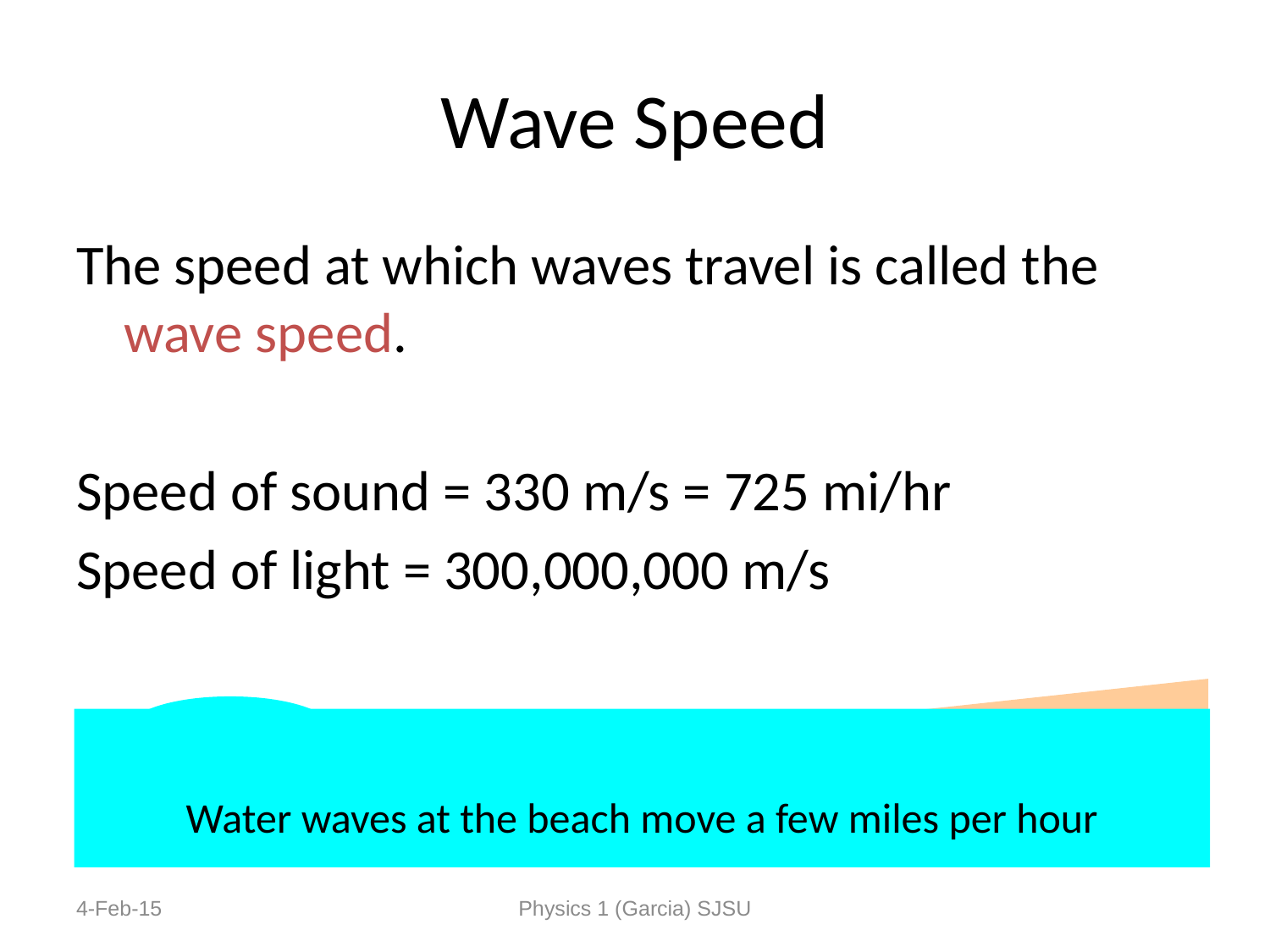

# Wave Speed
The speed at which waves travel is called the wave speed.

Speed of sound = 330 m/s = 725 mi/hr
Speed of light = 300,000,000 m/s

Water waves at the beach move a few miles per hour
4-Feb-15
Physics 1 (Garcia) SJSU